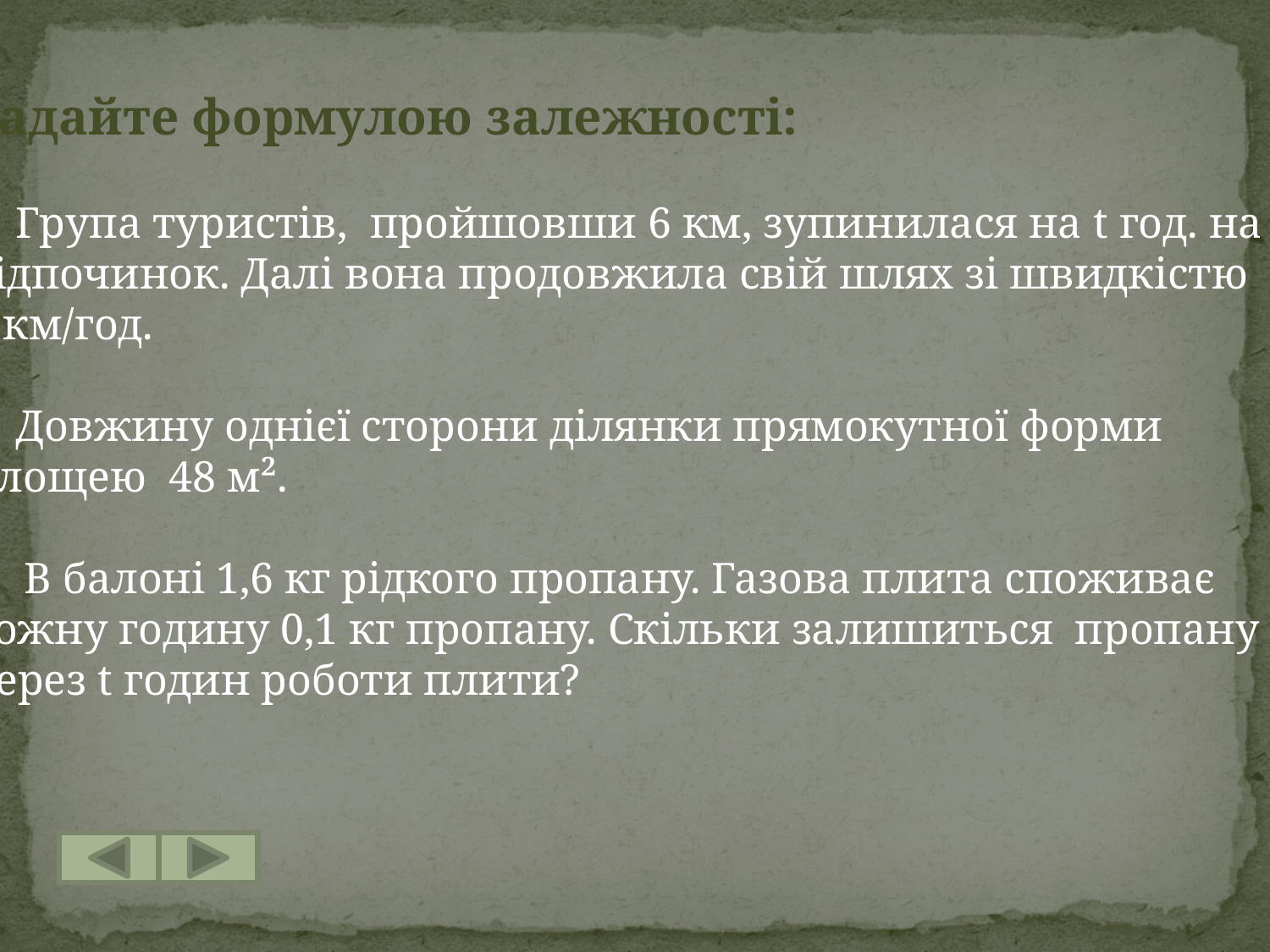

Задайте формулою залежності:

Група туристів,  пройшовши 6 км, зупинилася на t год. на
відпочинок. Далі вона продовжила свій шлях зі швидкістю
4 км/год.

Довжину однієї сторони ділянки прямокутної форми
площею  48 м².

3.  В балоні 1,6 кг рідкого пропану. Газова плита споживає
кожну годину 0,1 кг пропану. Скільки залишиться  пропану
через t годин роботи плити?